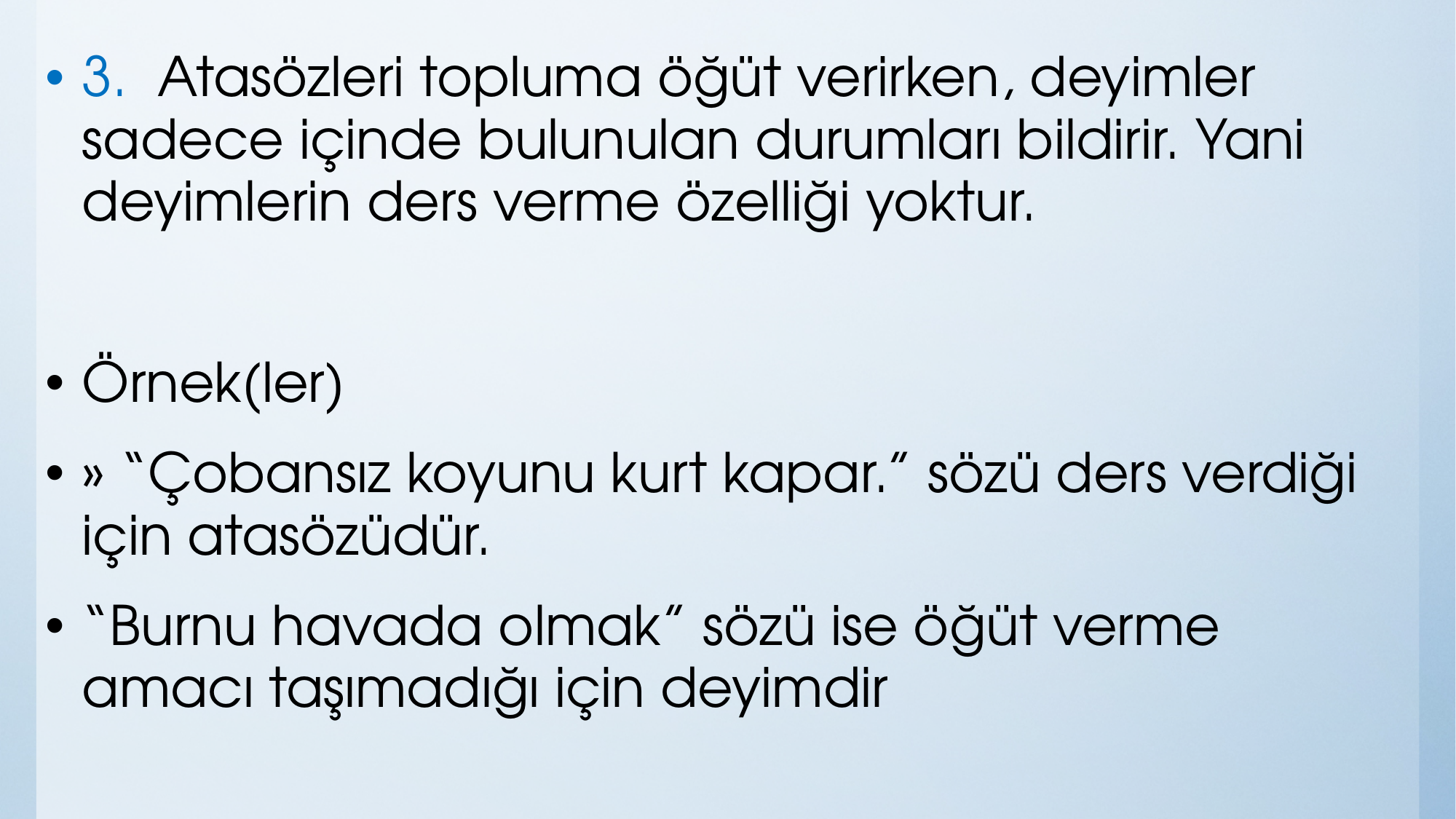

#
3.  Atasözleri topluma öğüt verirken, deyimler sadece içinde bulunulan durumları bildirir. Yani deyimlerin ders verme özelliği yoktur.

Örnek(ler)
» “Çobansız koyunu kurt kapar.” sözü ders verdiği için atasözüdür.
“Burnu havada olmak” sözü ise öğüt verme amacı taşımadığı için deyimdir